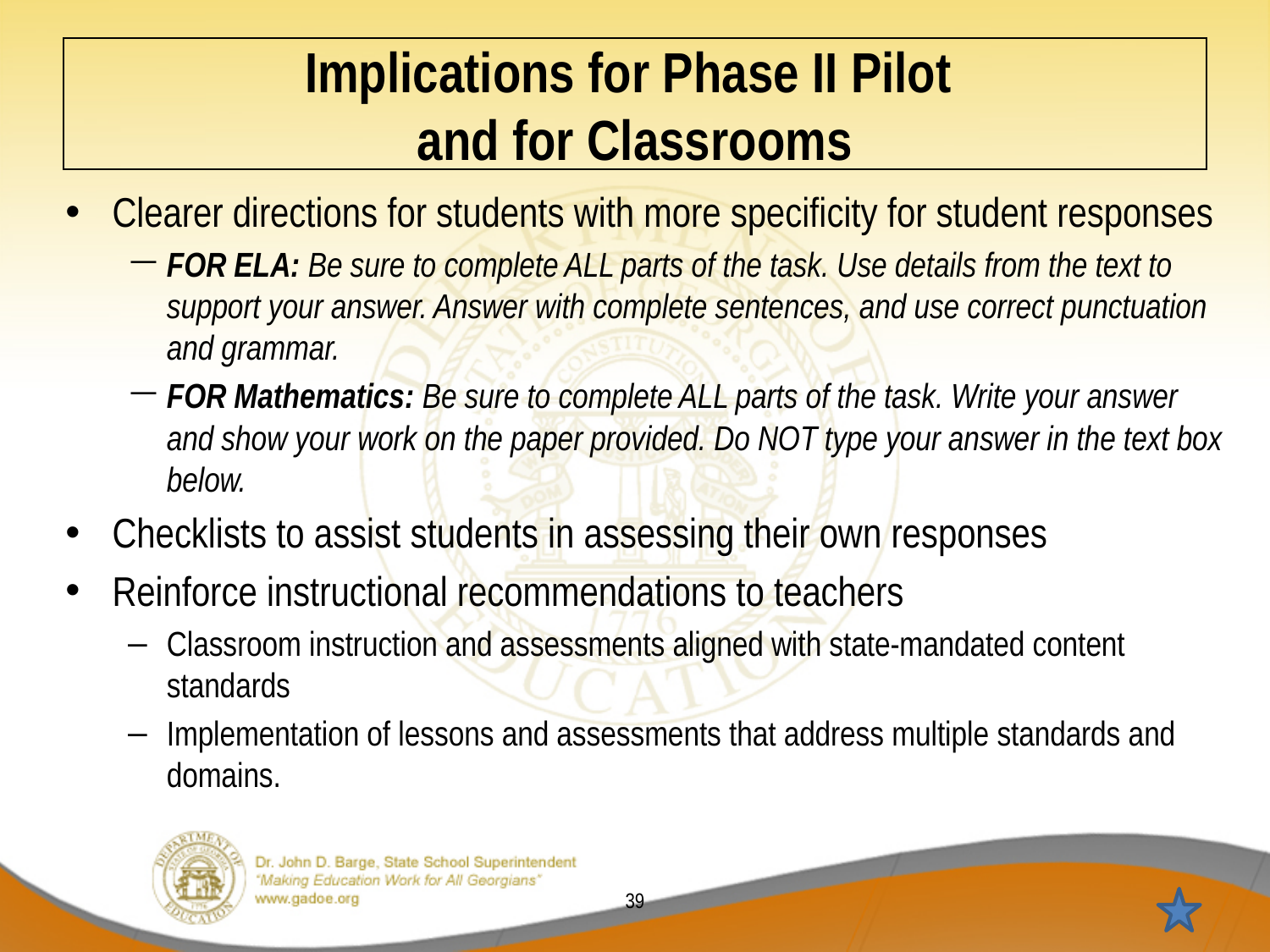

# Implications for Phase II Pilot and for Classrooms
Clearer directions for students with more specificity for student responses
FOR ELA: Be sure to complete ALL parts of the task. Use details from the text to support your answer. Answer with complete sentences, and use correct punctuation and grammar.
FOR Mathematics: Be sure to complete ALL parts of the task. Write your answer and show your work on the paper provided. Do NOT type your answer in the text box below.
Checklists to assist students in assessing their own responses
Reinforce instructional recommendations to teachers
Classroom instruction and assessments aligned with state-mandated content standards
Implementation of lessons and assessments that address multiple standards and domains.

39